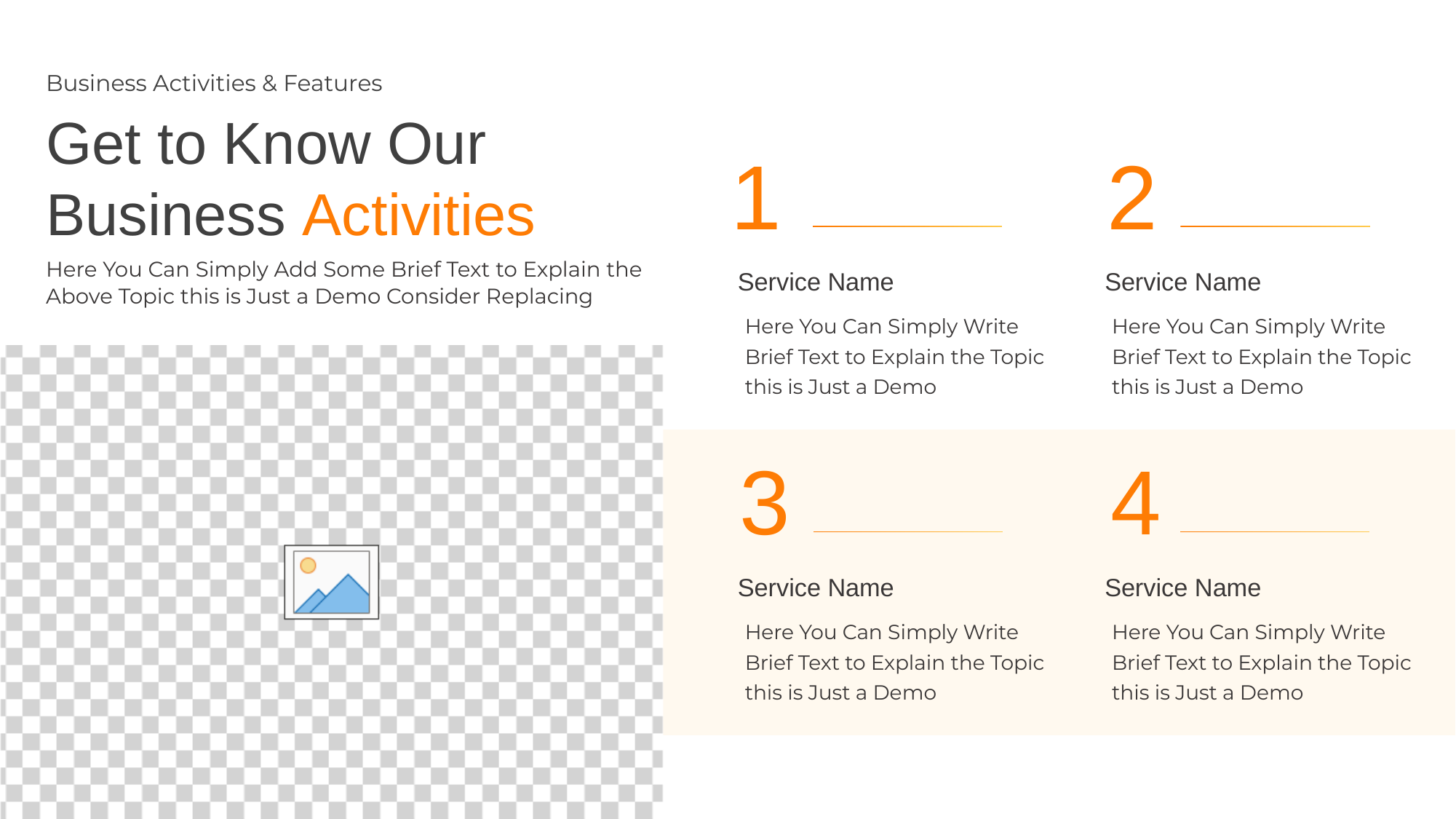

Business Activities & Features
Get to Know Our
Business Activities
1

Service Name
Here You Can Simply Write
Brief Text to Explain the Topic
this is Just a Demo
2

Service Name
Here You Can Simply Write
Brief Text to Explain the Topic
this is Just a Demo
Here You Can Simply Add Some Brief Text to Explain the
Above Topic this is Just a Demo Consider Replacing

3

Service Name
Here You Can Simply Write
Brief Text to Explain the Topic
this is Just a Demo
4

Service Name
Here You Can Simply Write
Brief Text to Explain the Topic
this is Just a Demo